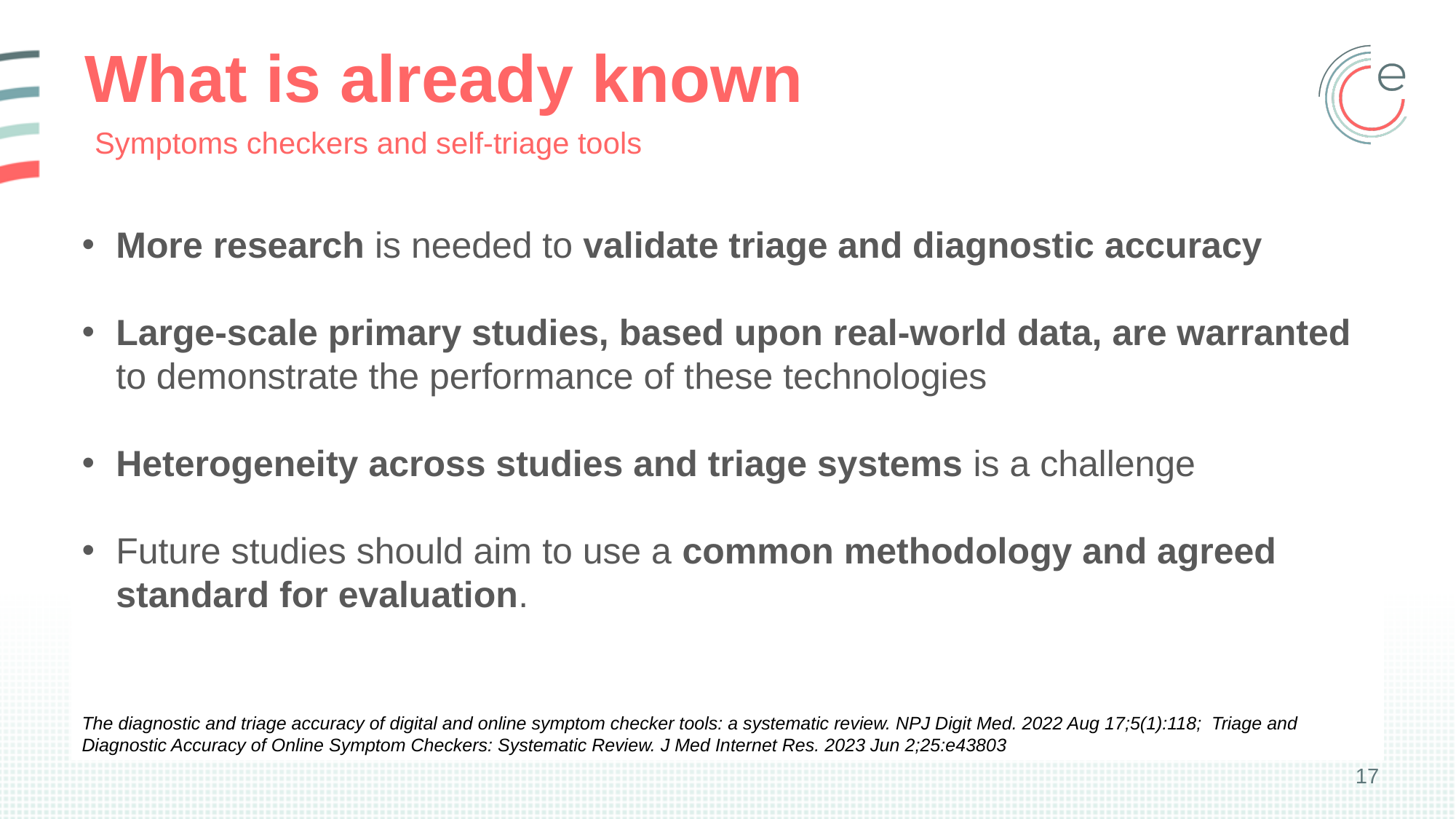

# What is already known
Symptoms checkers and self-triage tools

More research is needed to validate triage and diagnostic accuracy

Large-scale primary studies, based upon real-world data, are warranted to demonstrate the performance of these technologies

Heterogeneity across studies and triage systems is a challenge

Future studies should aim to use a common methodology and agreed standard for evaluation.

The diagnostic and triage accuracy of digital and online symptom checker tools: a systematic review. NPJ Digit Med. 2022 Aug 17;5(1):118;  Triage and Diagnostic Accuracy of Online Symptom Checkers: Systematic Review. J Med Internet Res. 2023 Jun 2;25:e43803